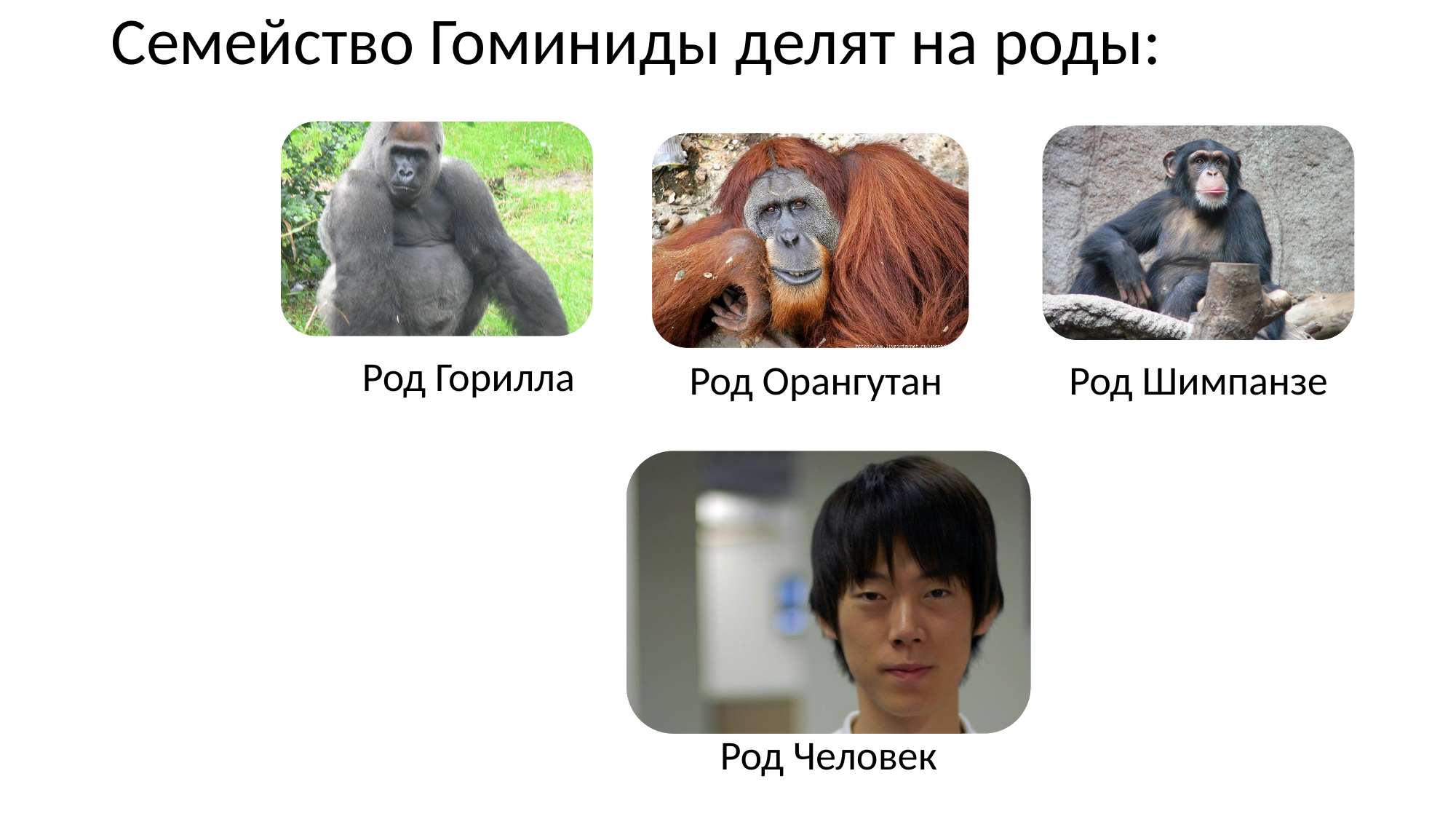

# Семейство Гоминиды делят на роды:
Род Горилла
Род Орангутан
Род Шимпанзе
Род Человек